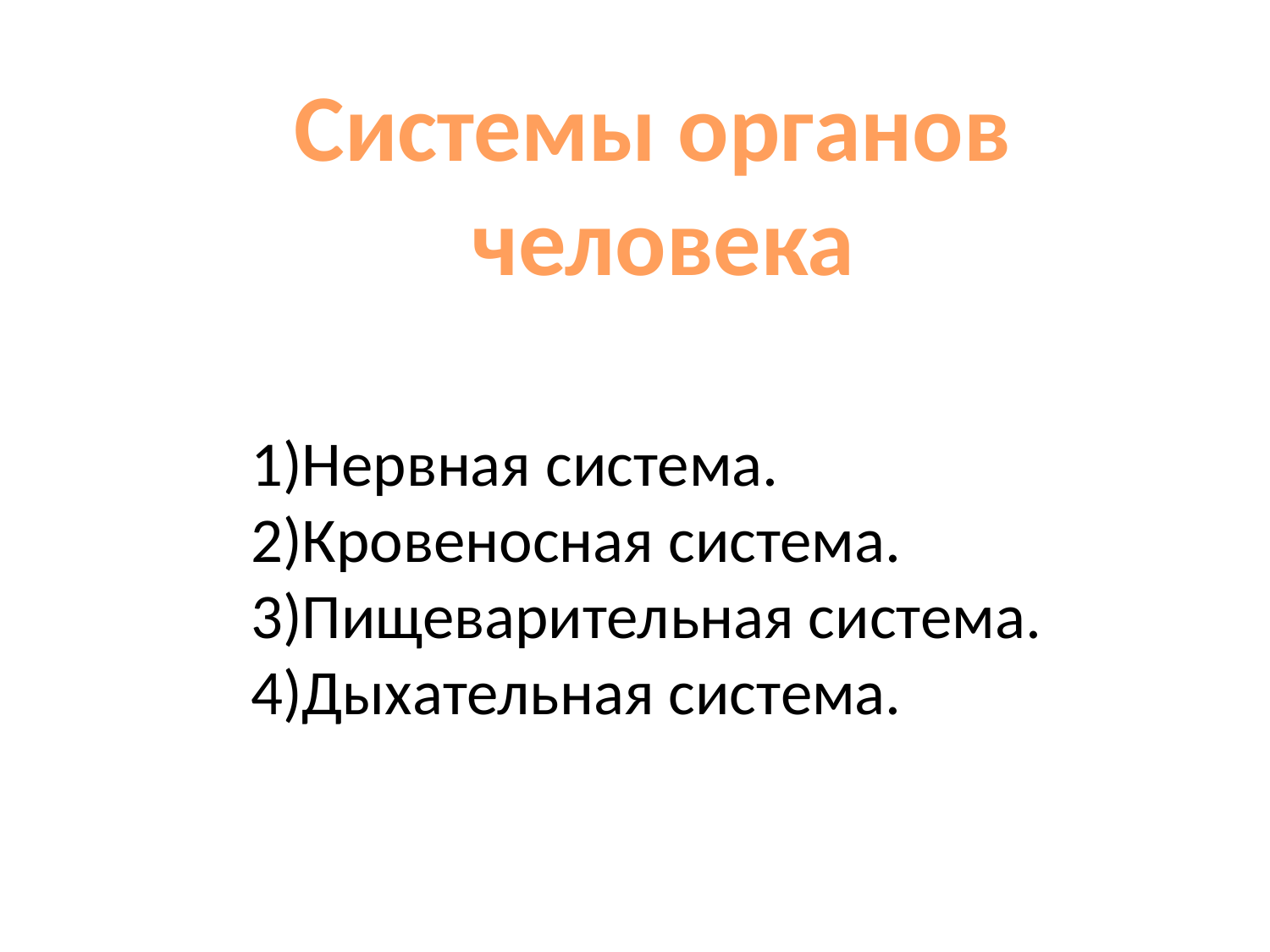

Системы органов
человека
Нервная система.
Кровеносная система.
Пищеварительная система.
Дыхательная система.